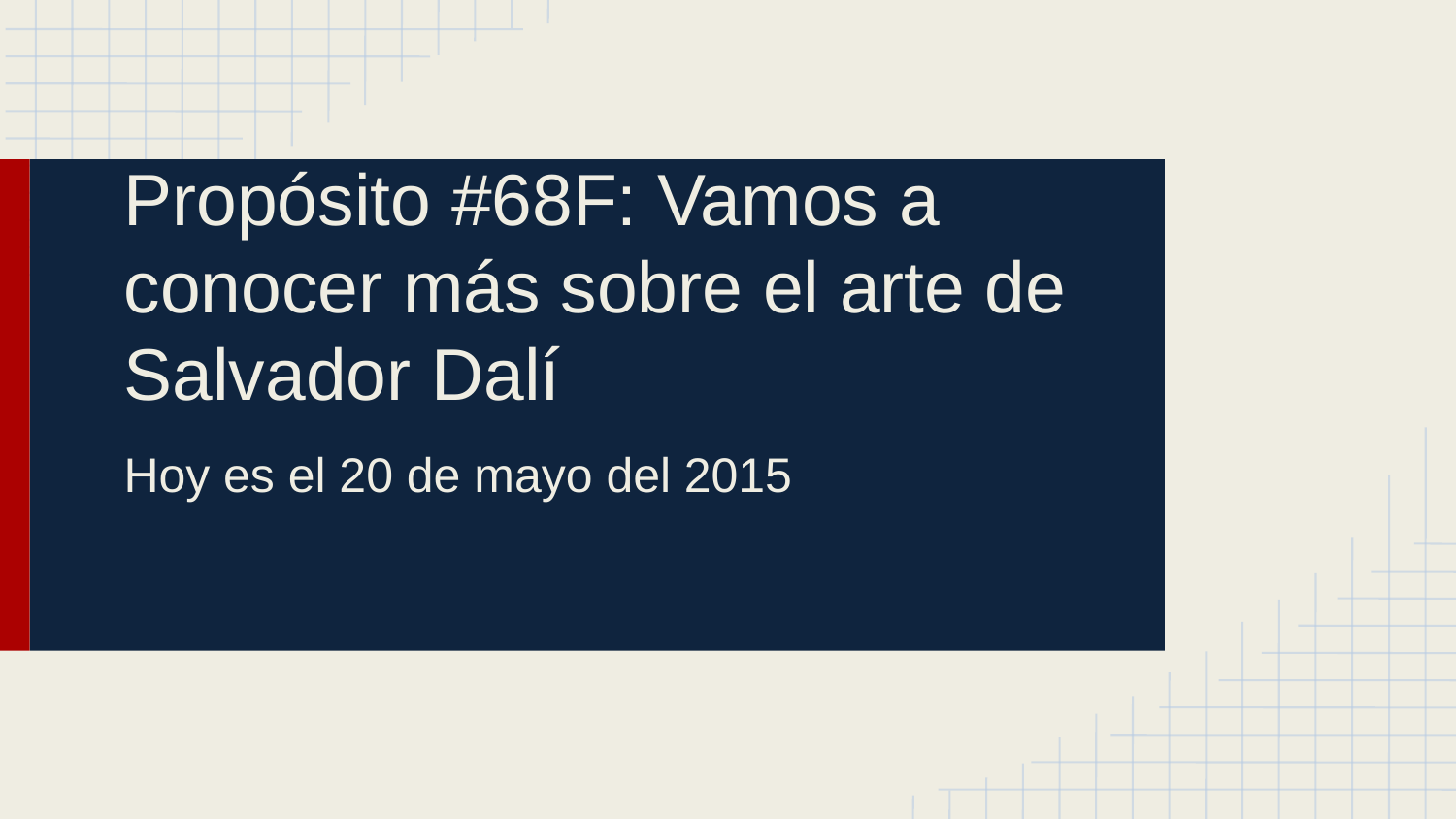

# Propósito #68F: Vamos a conocer más sobre el arte de Salvador Dalí
Hoy es el 20 de mayo del 2015